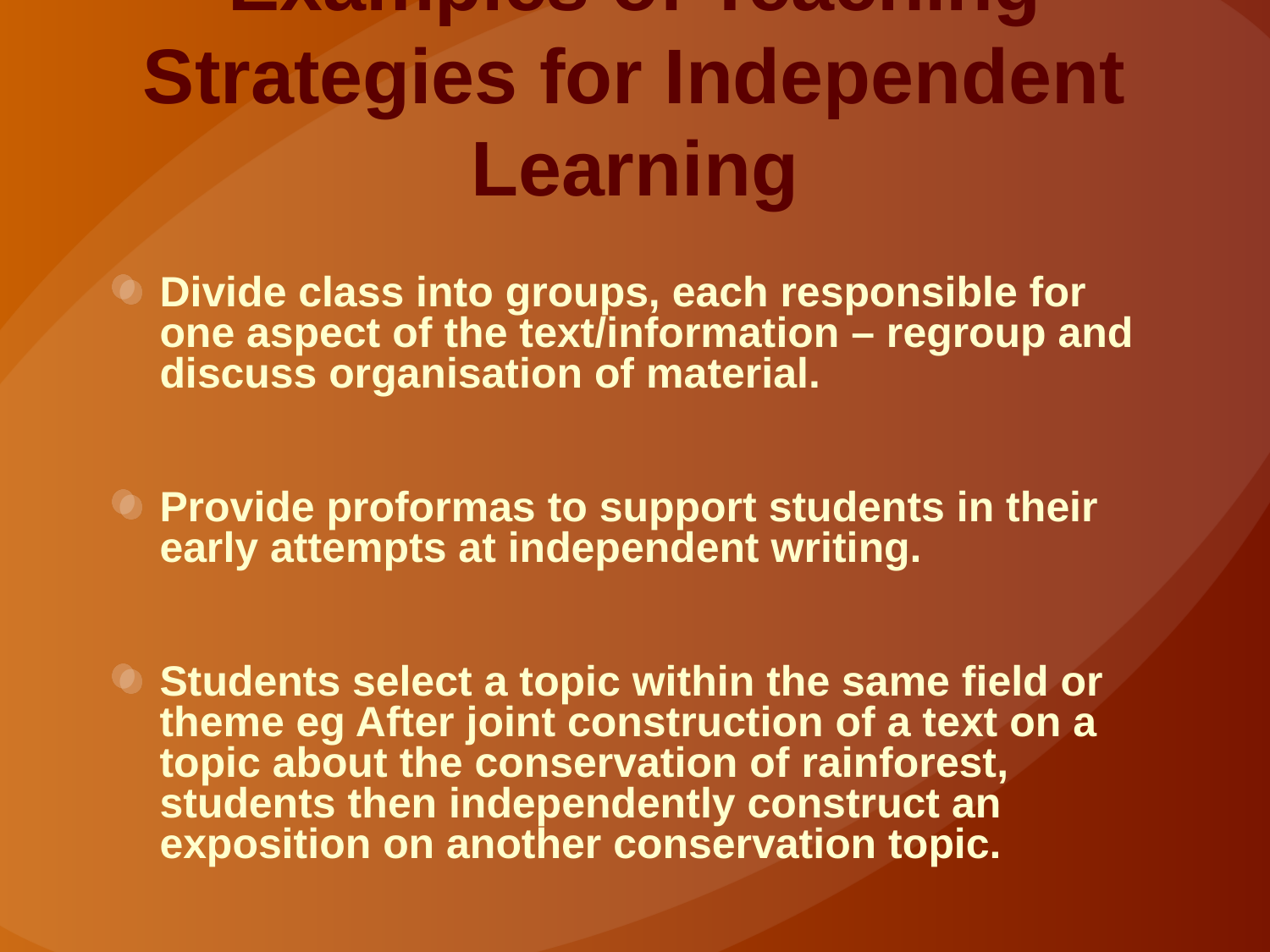

# Examples of Teaching Strategies for Independent Learning
Divide class into groups, each responsible for one aspect of the text/information – regroup and discuss organisation of material.

Provide proformas to support students in their early attempts at independent writing.

Students select a topic within the same field or theme eg After joint construction of a text on a topic about the conservation of rainforest, students then independently construct an exposition on another conservation topic.